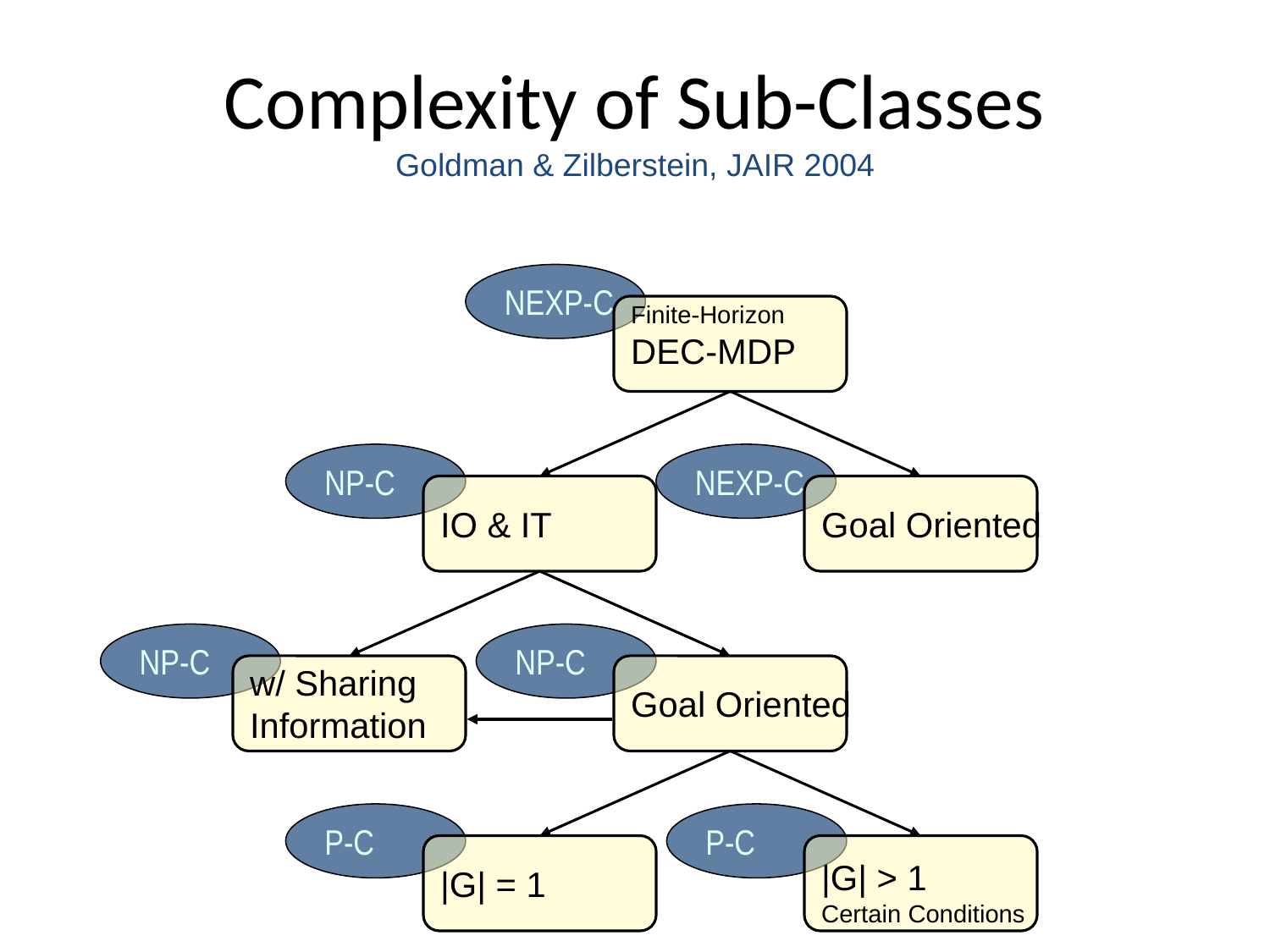

# Complexity of Sub-Classes Goldman & Zilberstein, JAIR 2004
NEXP-C
Finite-Horizon
DEC-MDP

NP-C
NEXP-C
IO & IT
Goal Oriented
NP-C
NP-C
w/ Sharing
Information
Goal Oriented
P-C
P-C
|G| = 1

|G| > 1
Certain Conditions